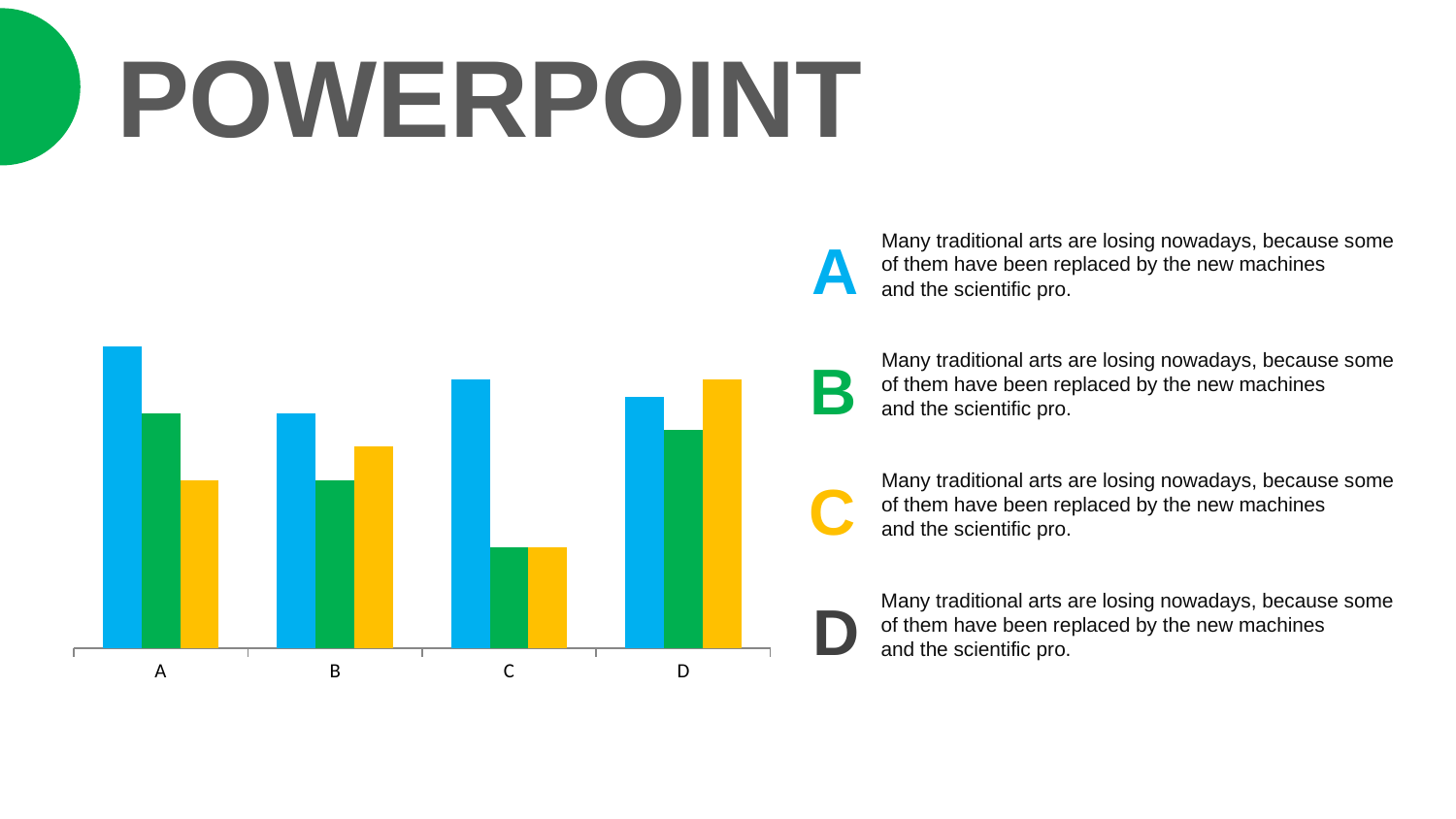

POWERPOINT
 Many traditional arts are losing nowadays, because some
 of them have been replaced by the new machines
 and the scientific pro.
A

### Chart

| Category | YI | ER | SAN |
|---|---|---|---|
| A | 90.0 | 70.0 | 50.0 |
| B | 70.0 | 50.0 | 60.0 |
| C | 80.0 | 30.0 | 30.0 |
| D | 75.0 | 65.0 | 80.0 |
 Many traditional arts are losing nowadays, because some
 of them have been replaced by the new machines
 and the scientific pro.
B
 Many traditional arts are losing nowadays, because some
 of them have been replaced by the new machines
 and the scientific pro.
C
 Many traditional arts are losing nowadays, because some
 of them have been replaced by the new machines
 and the scientific pro.
D